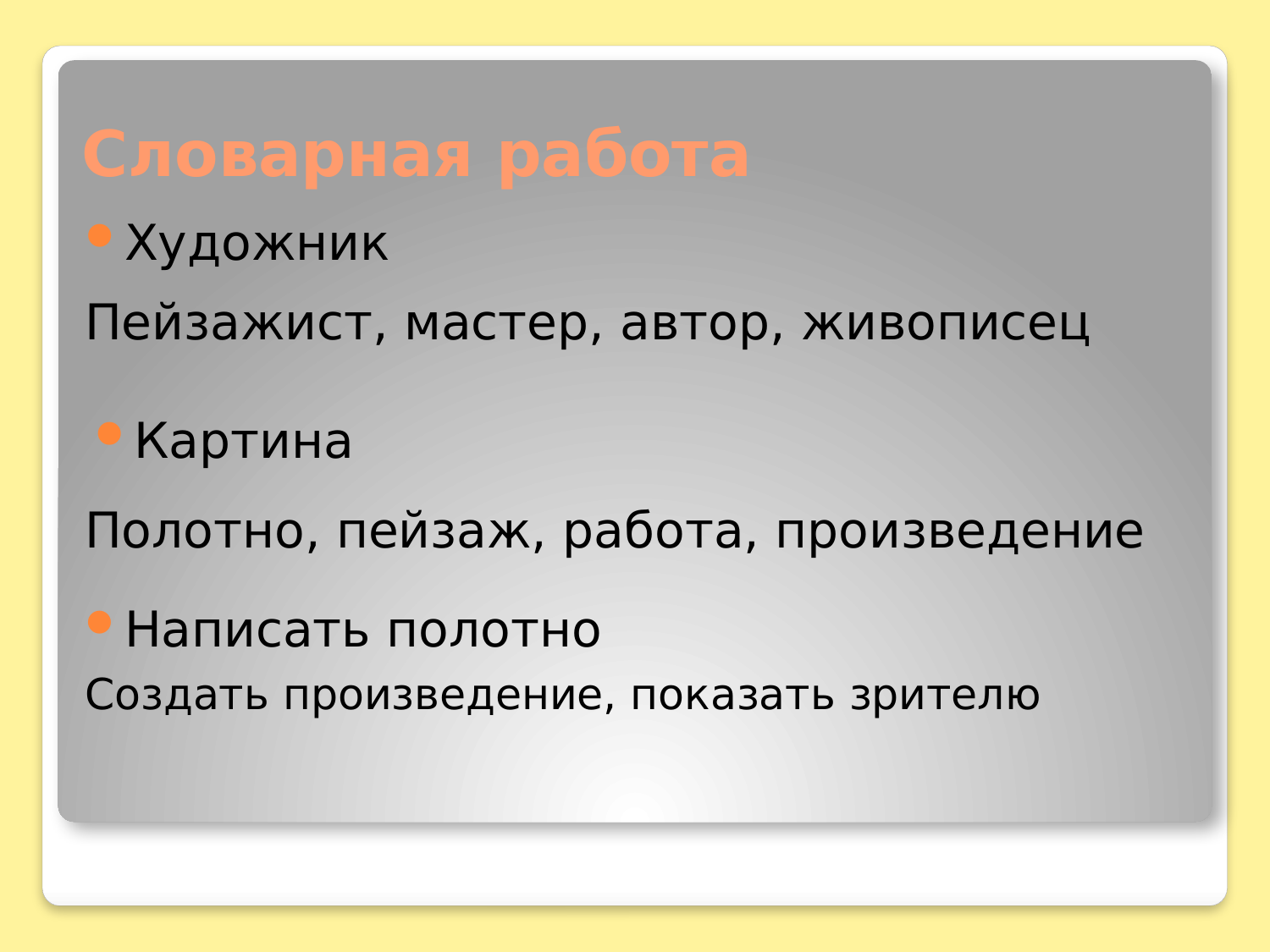

#
Словарная работа
Художник
Пейзажист, мастер, автор, живописец
Картина
Полотно, пейзаж, работа, произведение
Написать полотно
Создать произведение, показать зрителю